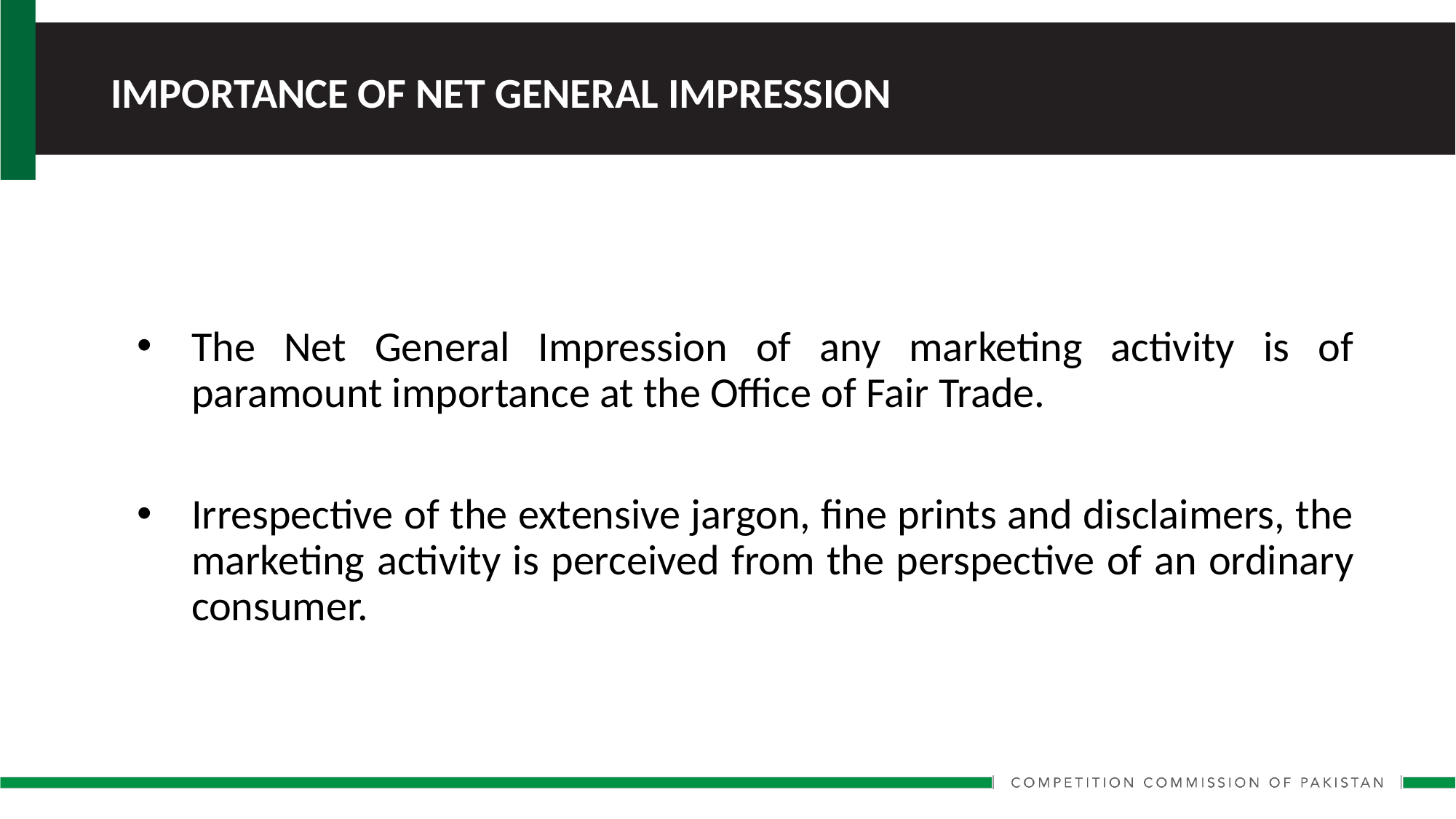

IMPORTANCE OF NET GENERAL IMPRESSION
The Net General Impression of any marketing activity is of paramount importance at the Office of Fair Trade.

Irrespective of the extensive jargon, fine prints and disclaimers, the marketing activity is perceived from the perspective of an ordinary consumer.